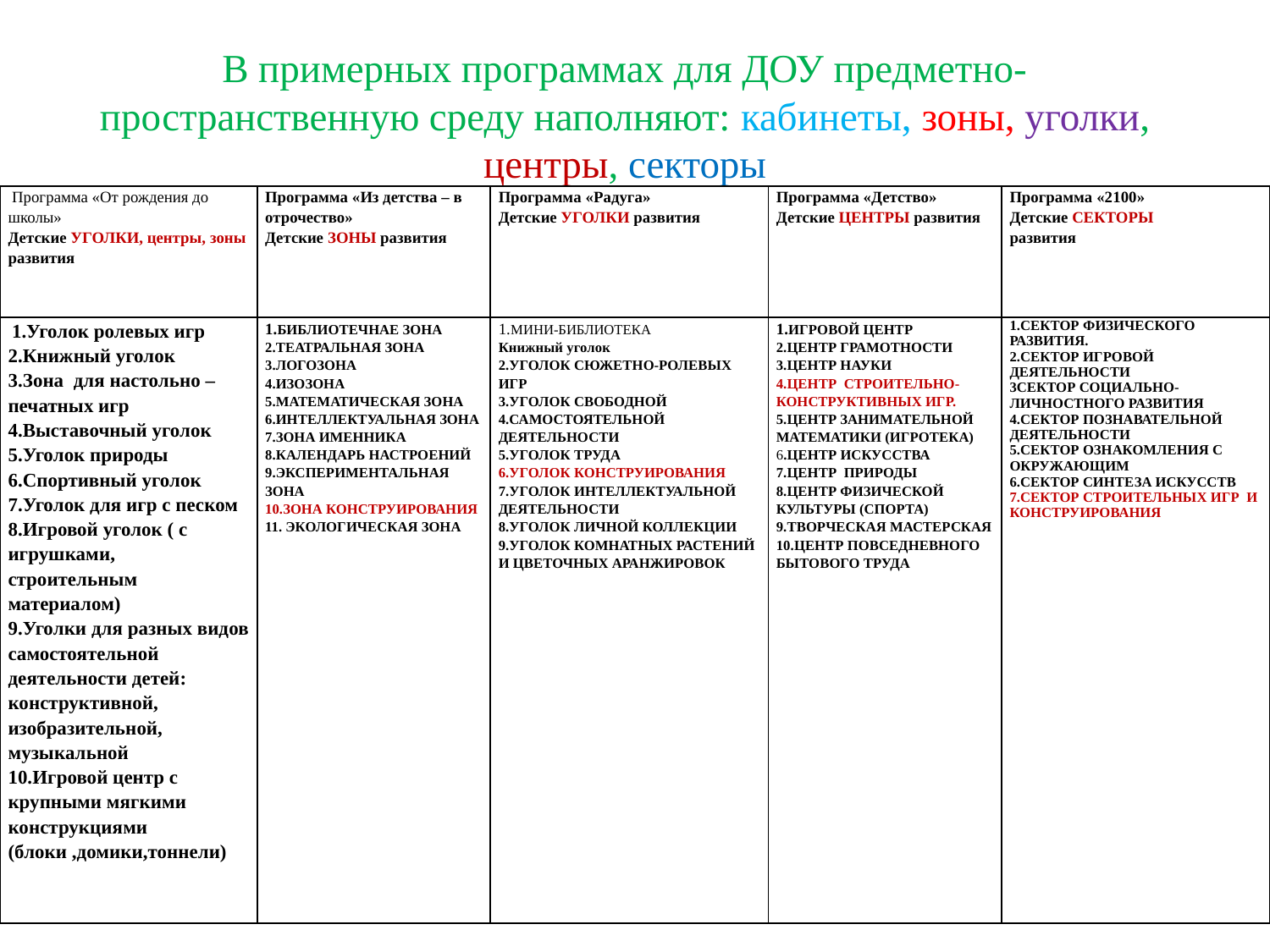

# В примерных программах для ДОУ предметно-пространственную среду наполняют: кабинеты, зоны, уголки, центры, секторы
| Программа «От рождения до школы» Детские УГОЛКИ, центры, зоны развития | Программа «Из детства – в отрочество» Детские ЗОНЫ развития | Программа «Радуга» Детские УГОЛКИ развития | Программа «Детство» Детские ЦЕНТРЫ развития | Программа «2100» Детские СЕКТОРЫ развития |
| --- | --- | --- | --- | --- |
| 1.Уголок ролевых игр 2.Книжный уголок 3.Зона для настольно –печатных игр 4.Выставочный уголок 5.Уголок природы 6.Спортивный уголок 7.Уголок для игр с песком 8.Игровой уголок ( с игрушками, строительным материалом) 9.Уголки для разных видов самостоятельной деятельности детей: конструктивной, изобразительной, музыкальной 10.Игровой центр с крупными мягкими конструкциями (блоки ,домики,тоннели) | 1.БИБЛИОТЕЧНАЕ ЗОНА 2.ТЕАТРАЛЬНАЯ ЗОНА 3.ЛОГОЗОНА 4.ИЗОЗОНА 5.МАТЕМАТИЧЕСКАЯ ЗОНА 6.ИНТЕЛЛЕКТУАЛЬНАЯ ЗОНА 7.ЗОНА ИМЕННИКА 8.КАЛЕНДАРЬ НАСТРОЕНИЙ 9.ЭКСПЕРИМЕНТАЛЬНАЯ ЗОНА 10.ЗОНА КОНСТРУИРОВАНИЯ 11. ЭКОЛОГИЧЕСКАЯ ЗОНА | 1.МИНИ-БИБЛИОТЕКА Книжный уголок 2.УГОЛОК СЮЖЕТНО-РОЛЕВЫХ ИГР 3.УГОЛОК СВОБОДНОЙ 4.САМОСТОЯТЕЛЬНОЙ ДЕЯТЕЛЬНОСТИ 5.УГОЛОК ТРУДА 6.УГОЛОК КОНСТРУИРОВАНИЯ 7.УГОЛОК ИНТЕЛЛЕКТУАЛЬНОЙ ДЕЯТЕЛЬНОСТИ 8.УГОЛОК ЛИЧНОЙ КОЛЛЕКЦИИ 9.УГОЛОК КОМНАТНЫХ РАСТЕНИЙ И ЦВЕТОЧНЫХ АРАНЖИРОВОК | 1.ИГРОВОЙ ЦЕНТР 2.ЦЕНТР ГРАМОТНОСТИ 3.ЦЕНТР НАУКИ 4.ЦЕНТР СТРОИТЕЛЬНО-КОНСТРУКТИВНЫХ ИГР. 5.ЦЕНТР ЗАНИМАТЕЛЬНОЙ МАТЕМАТИКИ (ИГРОТЕКА) 6.ЦЕНТР ИСКУССТВА 7.ЦЕНТР ПРИРОДЫ 8.ЦЕНТР ФИЗИЧЕСКОЙ КУЛЬТУРЫ (СПОРТА) 9.ТВОРЧЕСКАЯ МАСТЕРСКАЯ 10.ЦЕНТР ПОВСЕДНЕВНОГО БЫТОВОГО ТРУДА | 1.СЕКТОР ФИЗИЧЕСКОГО РАЗВИТИЯ. 2.СЕКТОР ИГРОВОЙ ДЕЯТЕЛЬНОСТИ 3СЕКТОР СОЦИАЛЬНО-ЛИЧНОСТНОГО РАЗВИТИЯ 4.СЕКТОР ПОЗНАВАТЕЛЬНОЙ ДЕЯТЕЛЬНОСТИ 5.СЕКТОР ОЗНАКОМЛЕНИЯ С ОКРУЖАЮЩИМ 6.СЕКТОР СИНТЕЗА ИСКУССТВ 7.СЕКТОР СТРОИТЕЛЬНЫХ ИГР И КОНСТРУИРОВАНИЯ |